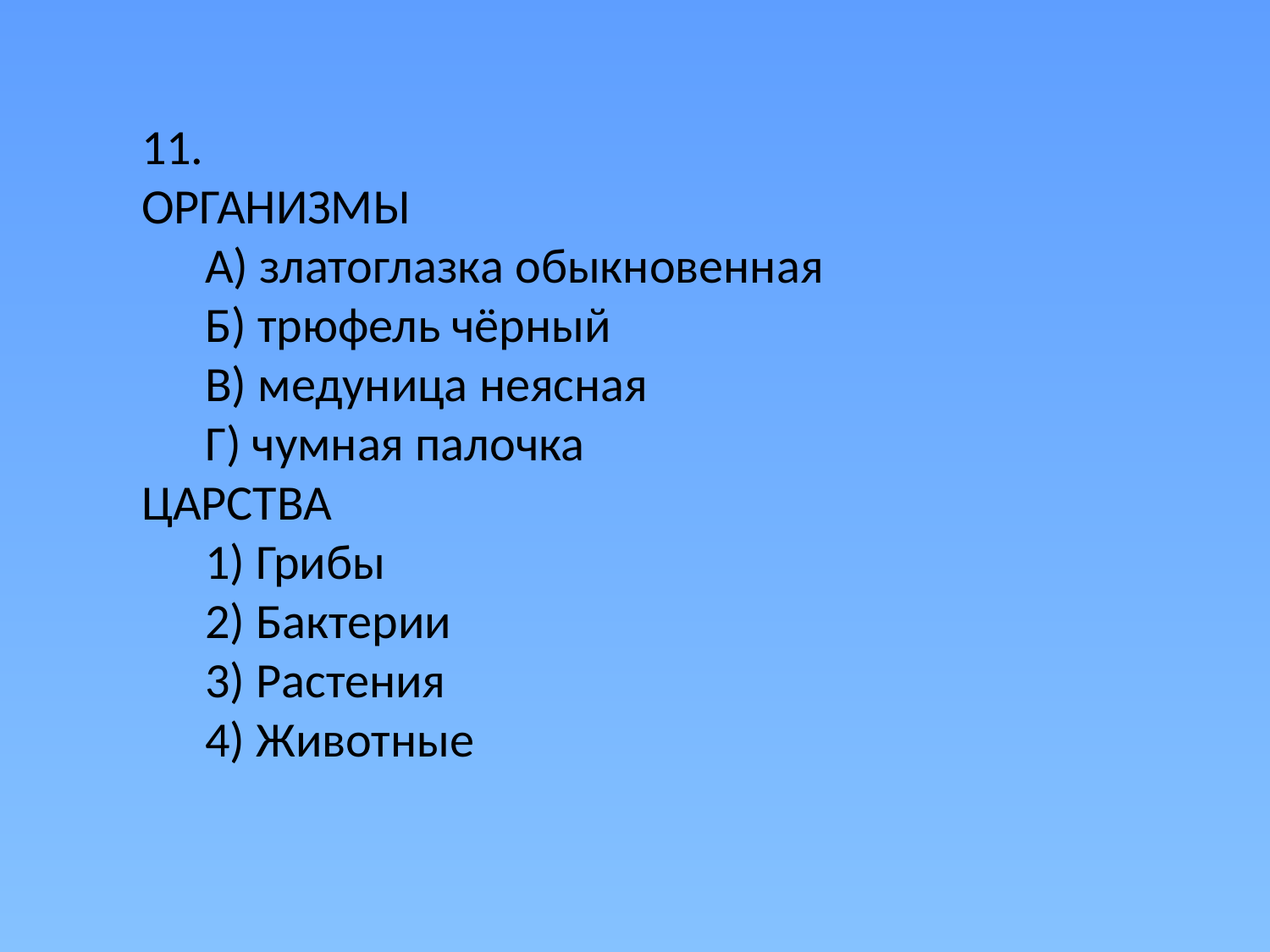

11.
ОРГАНИЗМЫ
А) златоглазка обыкновенная
Б) трюфель чёрный
В) медуница неясная
Г) чумная палочка
ЦАРСТВА
1) Грибы
2) Бактерии
3) Растения
4) Животные